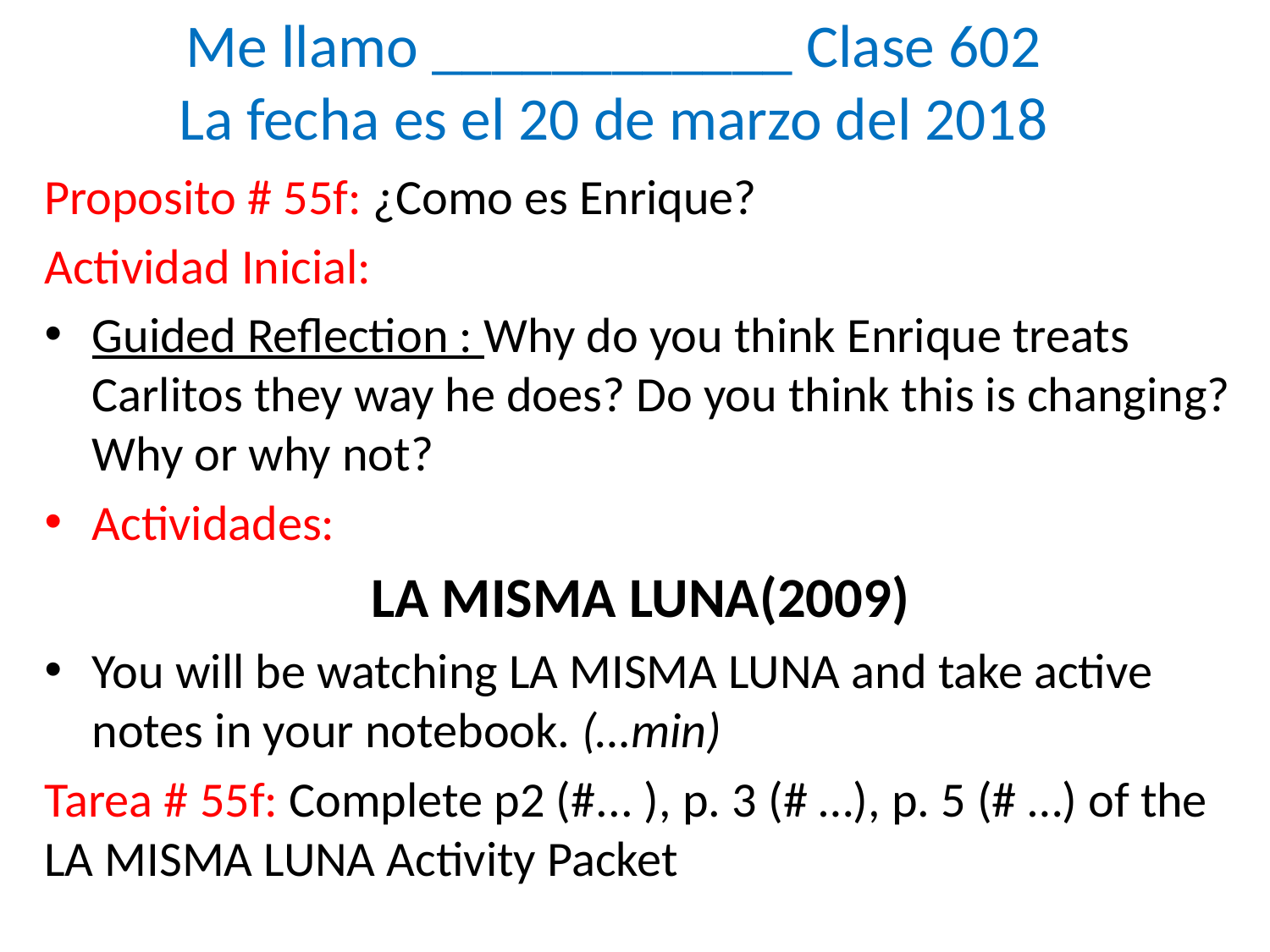

# Me llamo ____________ Clase 602 La fecha es el 20 de marzo del 2018
Proposito # 55f: ¿Como es Enrique?
Actividad Inicial:
Guided Reflection : Why do you think Enrique treats Carlitos they way he does? Do you think this is changing? Why or why not?
Actividades:
LA MISMA LUNA(2009)
You will be watching LA MISMA LUNA and take active notes in your notebook. (…min)
Tarea # 55f: Complete p2 (#... ), p. 3 (# …), p. 5 (# …) of the LA MISMA LUNA Activity Packet